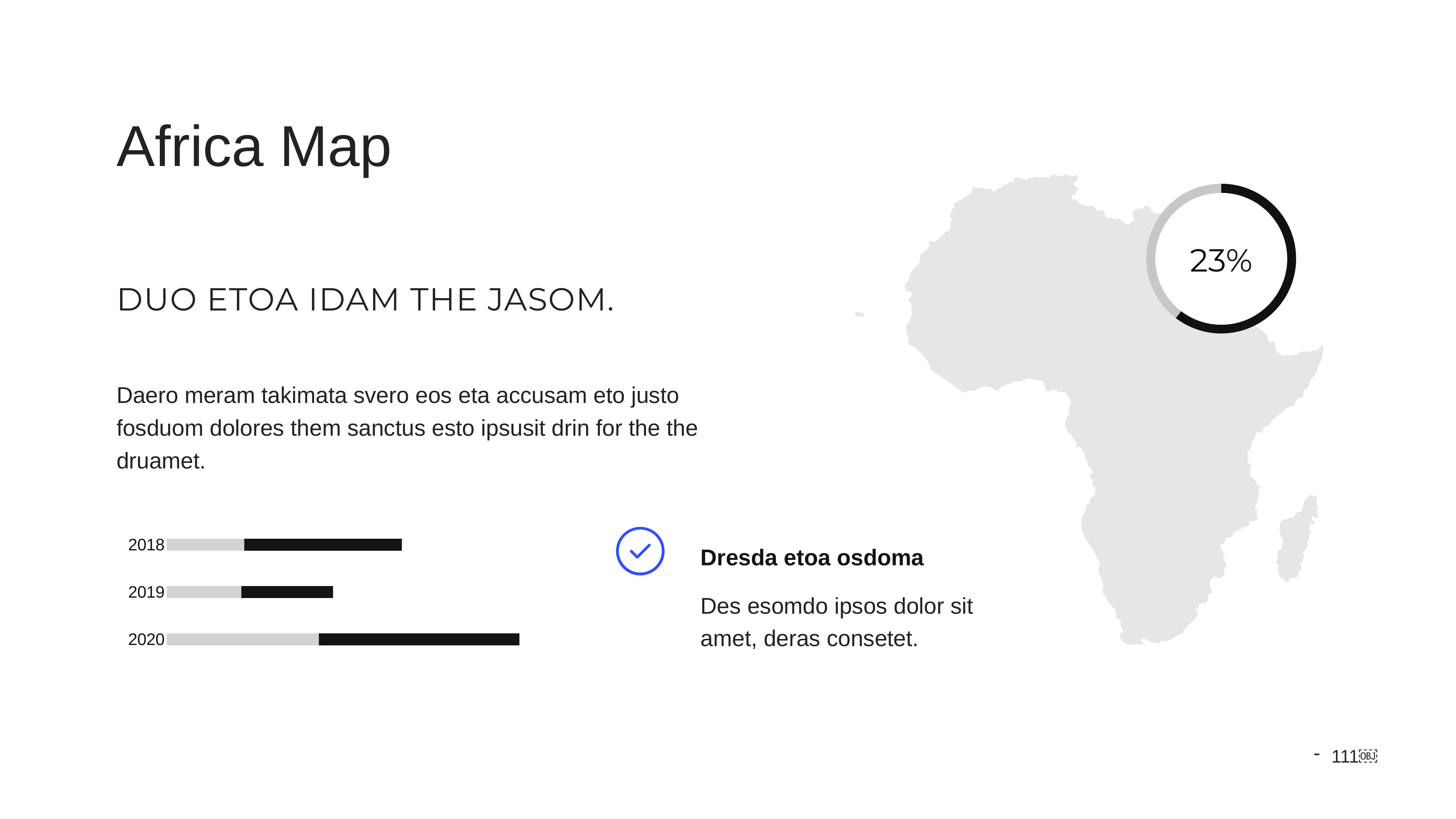

Africa Map

### Chart

| Category | Region 1 |
|---|---|
| One | 32.0 |
| Two | 21.0 |
23%
duo etoa Idam The jasom.
Daero meram takimata svero eos eta accusam eto justo fosduom dolores them sanctus esto ipsusit drin for the the druamet.

### Chart

| Category | Onre | Two |
|---|---|---|
| 2018 | 27.0 | 55.0 |
| 2019 | 26.0 | 32.0 |
| 2020 | 53.0 | 70.0 |
Dresda etoa osdoma
Des esomdo ipsos dolor sit amet, deras consetet.